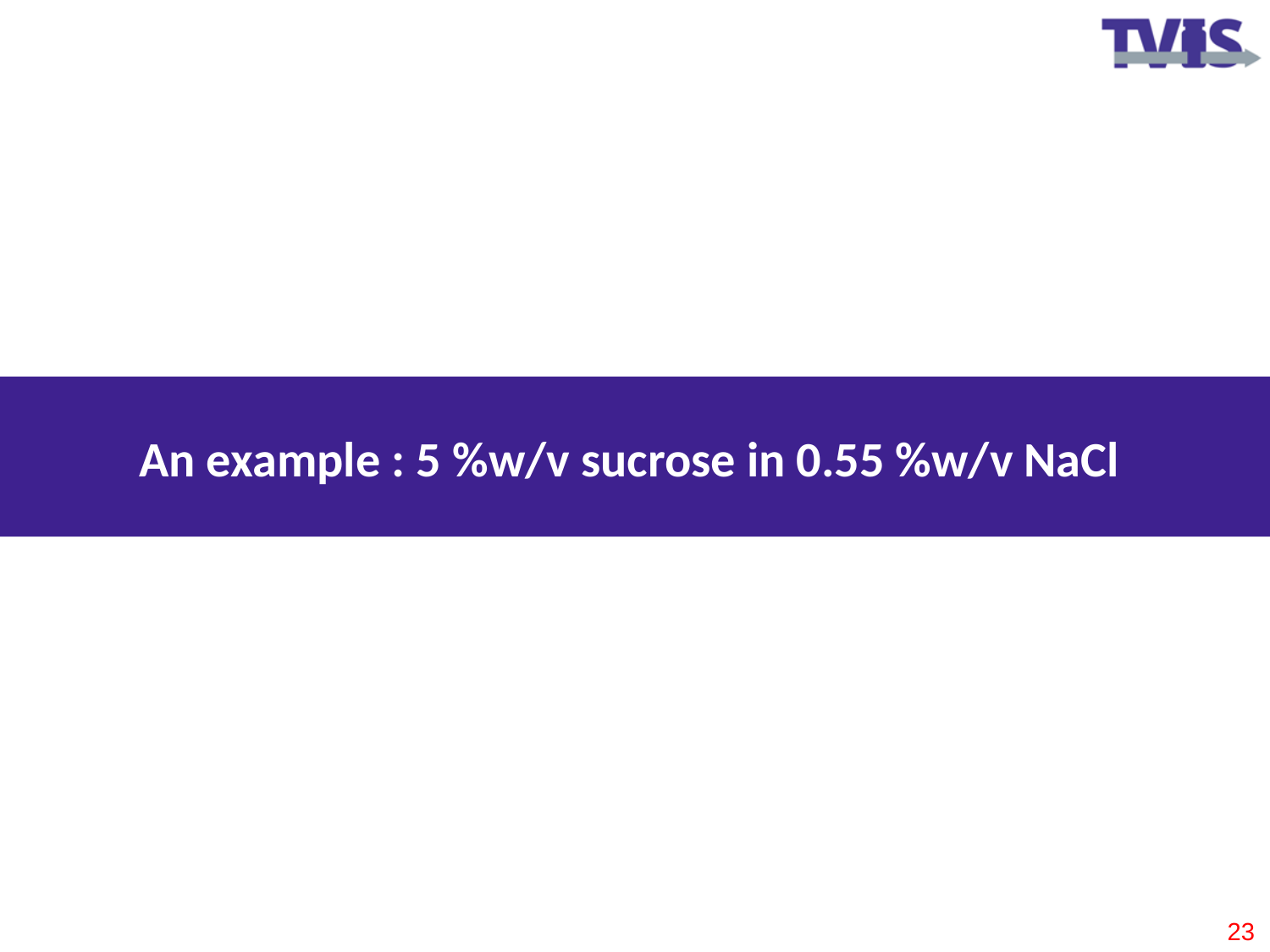

An example : 5 %w/v sucrose in 0.55 %w/v NaCl